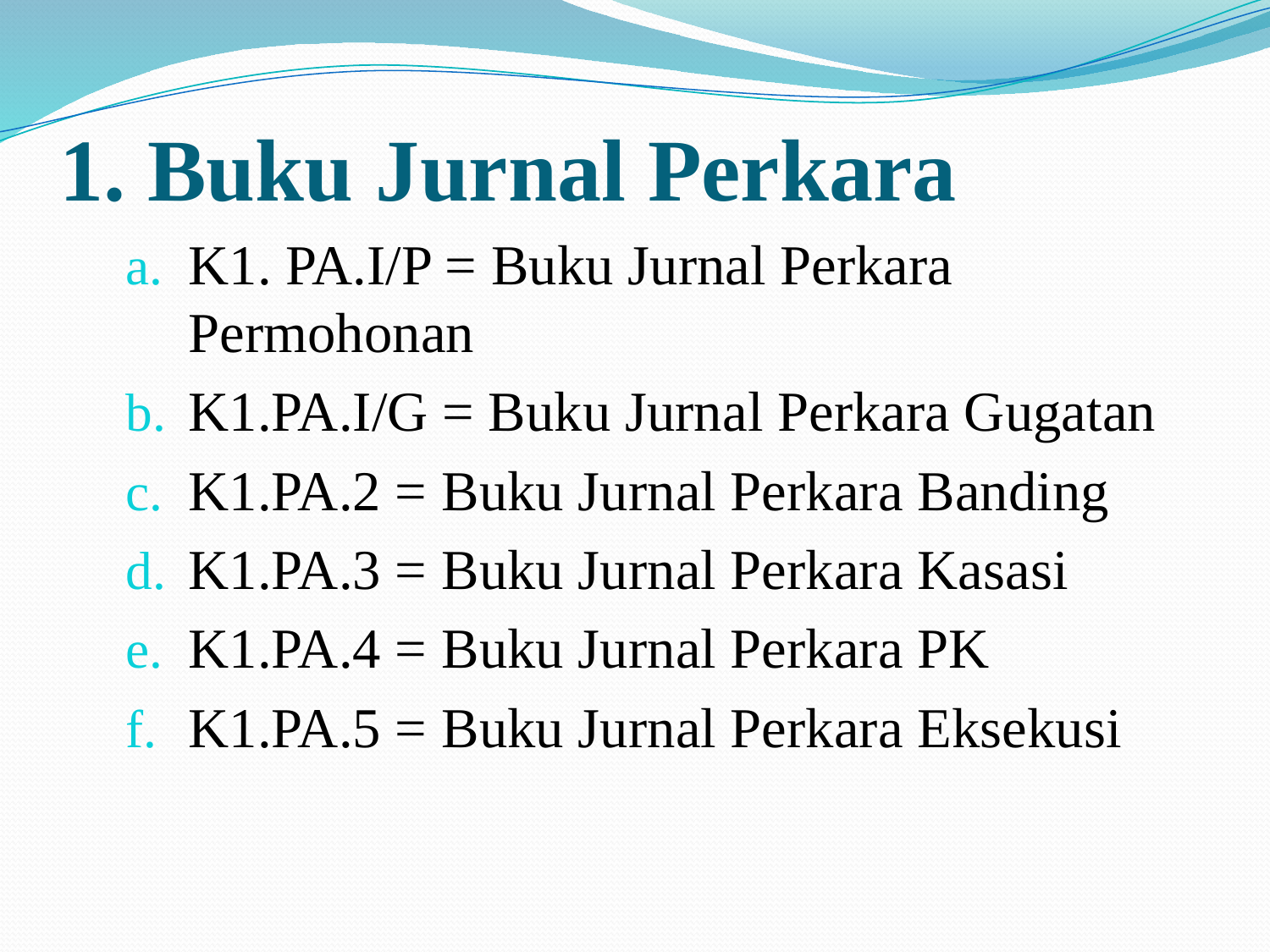

# 1. Buku Jurnal Perkara
K1. PA.I/P = Buku Jurnal Perkara Permohonan
K1.PA.I/G = Buku Jurnal Perkara Gugatan
K1.PA.2 = Buku Jurnal Perkara Banding
K1.PA.3 = Buku Jurnal Perkara Kasasi
K1.PA.4 = Buku Jurnal Perkara PK
K1.PA.5 = Buku Jurnal Perkara Eksekusi